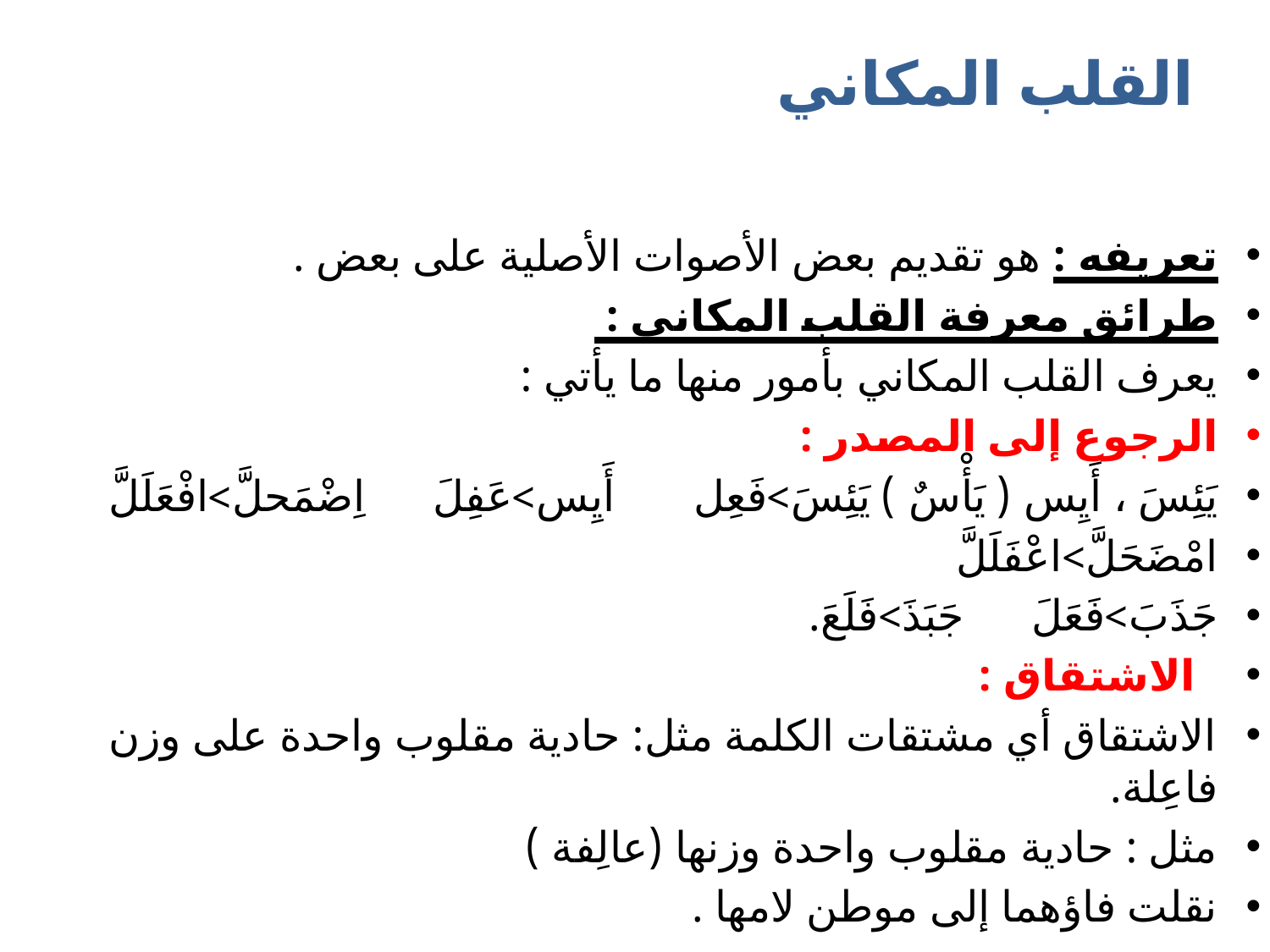

# القلب المكاني
تعريفه : هو تقديم بعض الأصوات الأصلية على بعض .
طرائق معرفة القلب المكاني :
يعرف القلب المكاني بأمور منها ما يأتي :
الرجوع إلى المصدر :
يَئِسَ ، أَيِس ( يَأْسٌ ) يَئِسَ>فَعِل       أَيِس>عَفِلَ      اِضْمَحلَّ>افْعَلَلَّ
امْضَحَلَّ>اعْفَلَلَّ
جَذَبَ>فَعَلَ      جَبَذَ>فَلَعَ.
  الاشتقاق :
الاشتقاق أي مشتقات الكلمة مثل: حادية مقلوب واحدة على وزن فاعِلة.
مثل : حادية مقلوب واحدة وزنها (عالِفة )
نقلت فاؤهما إلى موطن لامها .